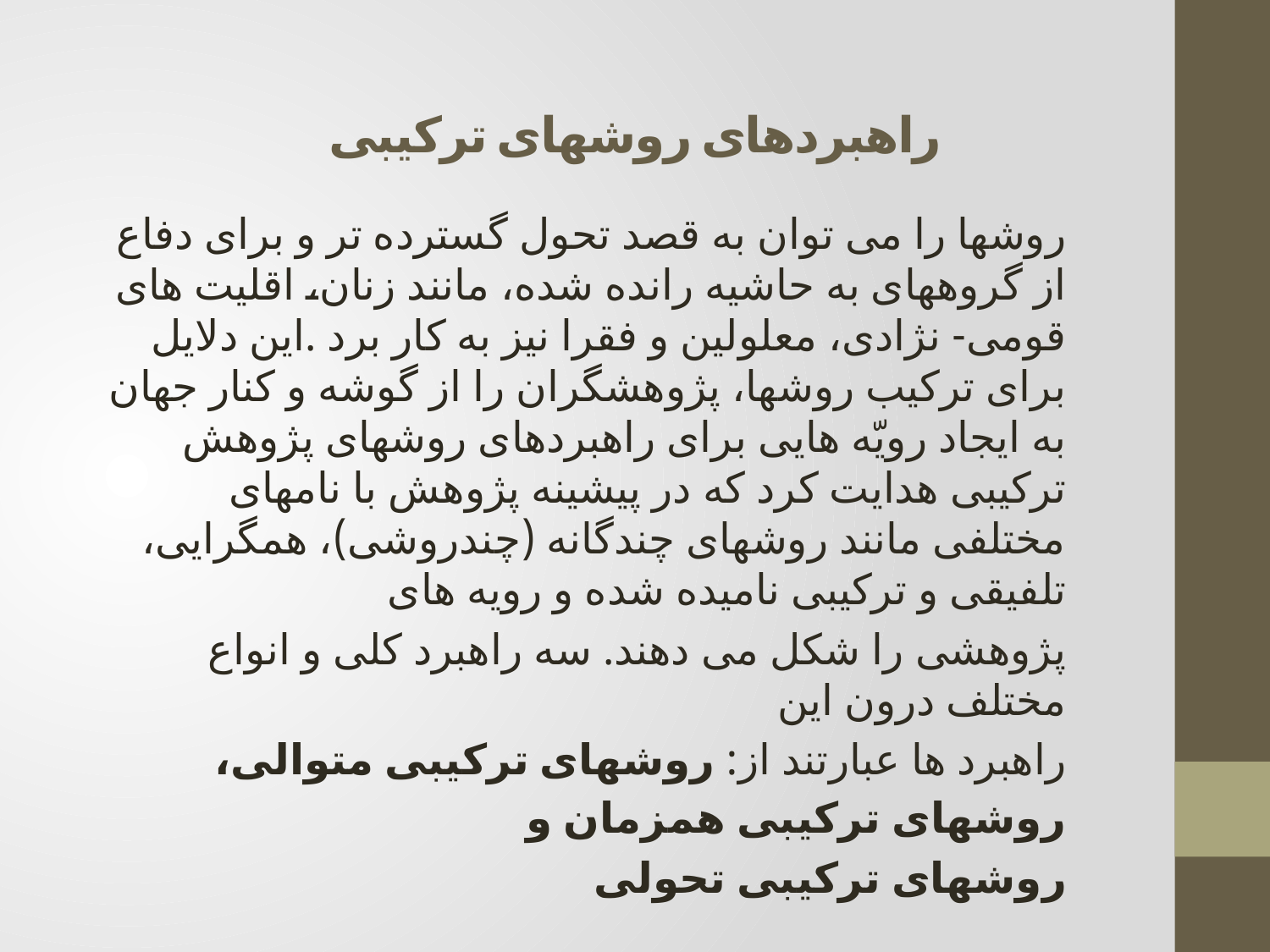

# راهبردهای روشهای ترکیبی
روشها را می توان به قصد تحول گسترده تر و برای دفاع از گروههای به حاشیه رانده شده، مانند زنان، اقلیت های قومی- نژادی، معلولین و فقرا نیز به کار برد .این دلایل برای ترکیب روشها، پژوهشگران را از گوشه و کنار جهان به ایجاد رویّه هایی برای راهبردهای روشهای پژوهش ترکیبی هدایت کرد که در پیشینه پژوهش با نامهای مختلفی مانند روشهای چندگانه (چندروشی)، همگرایی، تلفیقی و ترکیبی نامیده شده و رویه های
پژوهشی را شکل می دهند. سه راهبرد کلی و انواع مختلف درون این
راهبرد ها عبارتند از: روشهای ترکیبی متوالی،
روشهای ترکیبی همزمان و
روشهای ترکیبی تحولی